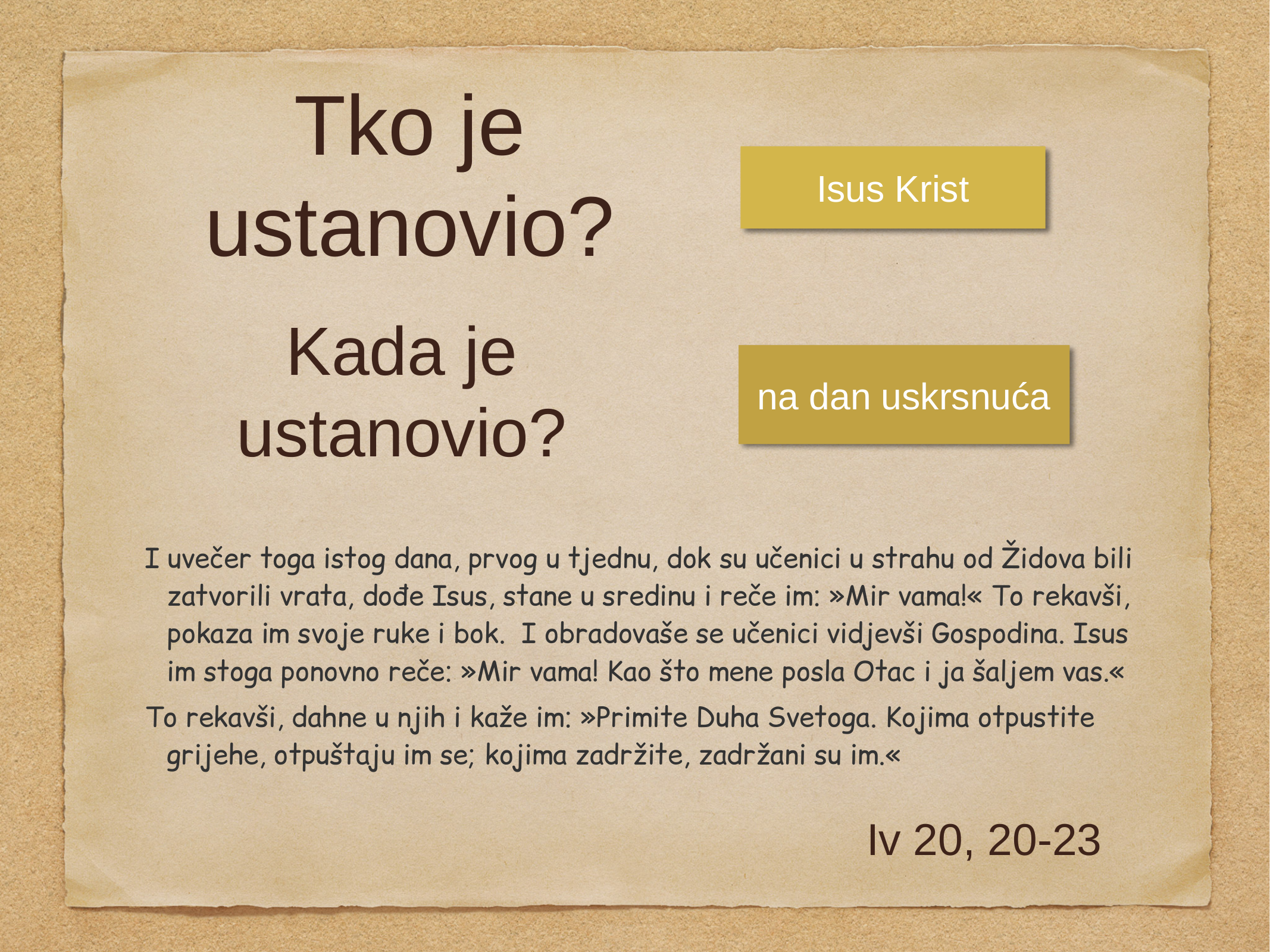

# Tko je ustanovio?
Isus Krist
Kada je ustanovio?
na dan uskrsnuća
I uvečer toga istog dana, prvog u tjednu, dok su učenici u strahu od Židova bili zatvorili vrata, dođe Isus, stane u sredinu i reče im: »Mir vama!« To rekavši, pokaza im svoje ruke i bok.  I obradovaše se učenici vidjevši Gospodina. Isus im stoga ponovno reče: »Mir vama! Kao što mene posla Otac i ja šaljem vas.«
To rekavši, dahne u njih i kaže im: »Primite Duha Svetoga. Kojima otpustite grijehe, otpuštaju im se; kojima zadržite, zadržani su im.«
Iv 20, 20-23